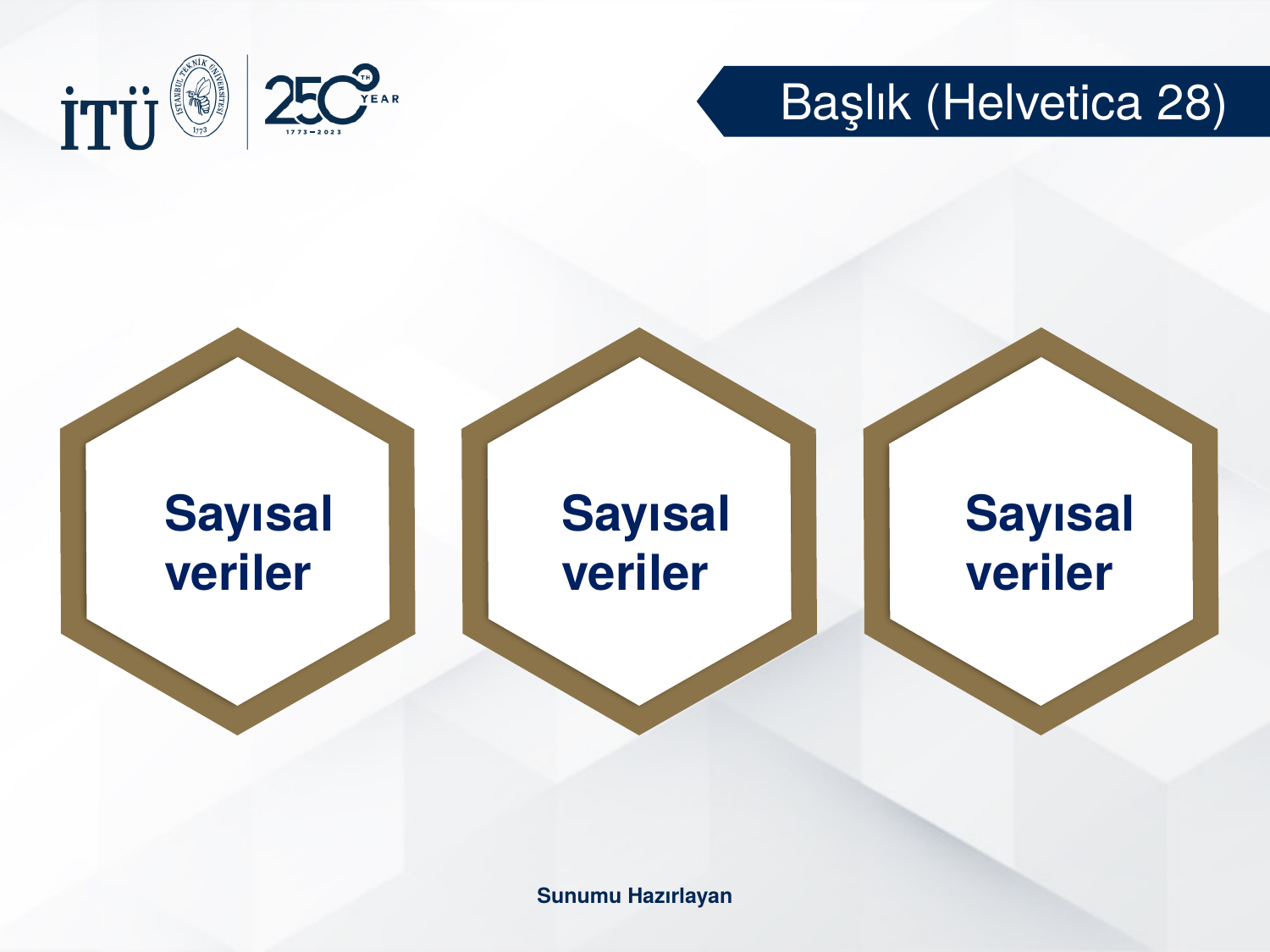

Başlık (Helvetica 28)

Sayısal veriler

Sayısal veriler

Sayısal veriler
Sunumu Hazırlayan